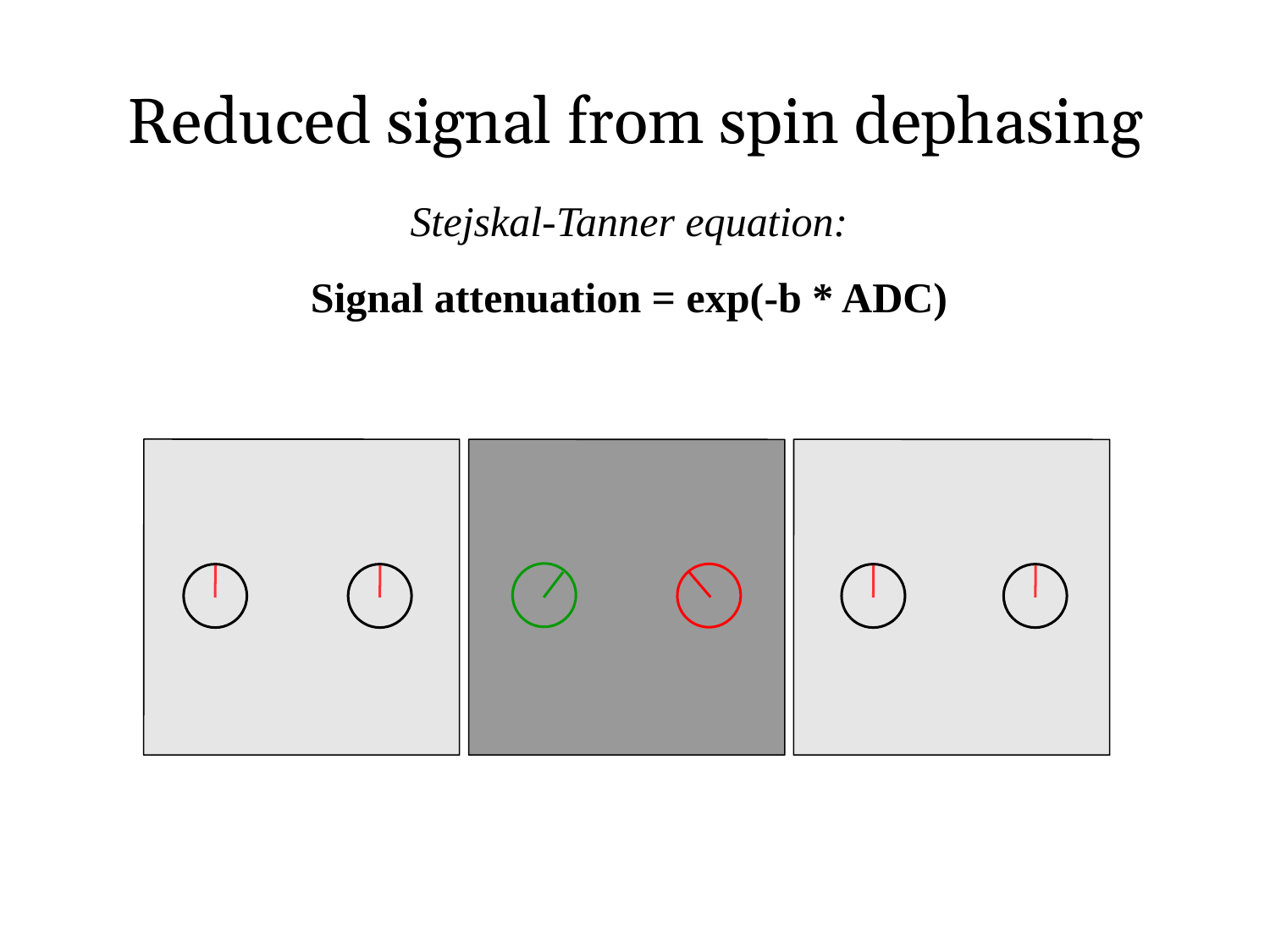

# Reduced signal from spin dephasing
Stejskal-Tanner equation:

Signal attenuation = exp(-b * ADC)